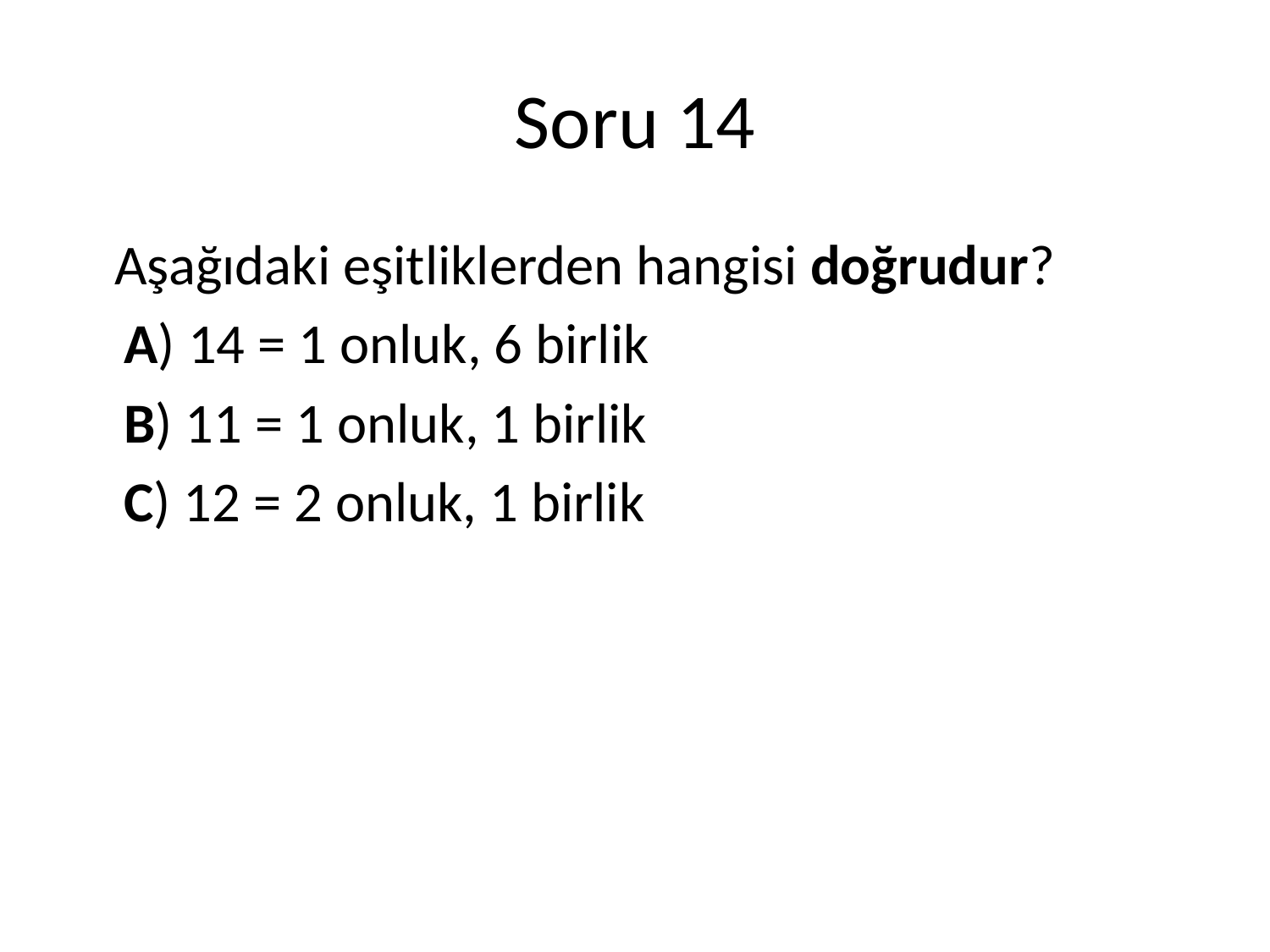

# Soru 14
   Aşağıdaki eşitliklerden hangisi doğrudur?
	A) 14 = 1 onluk, 6 birlik
	B) 11 = 1 onluk, 1 birlik
	C) 12 = 2 onluk, 1 birlik